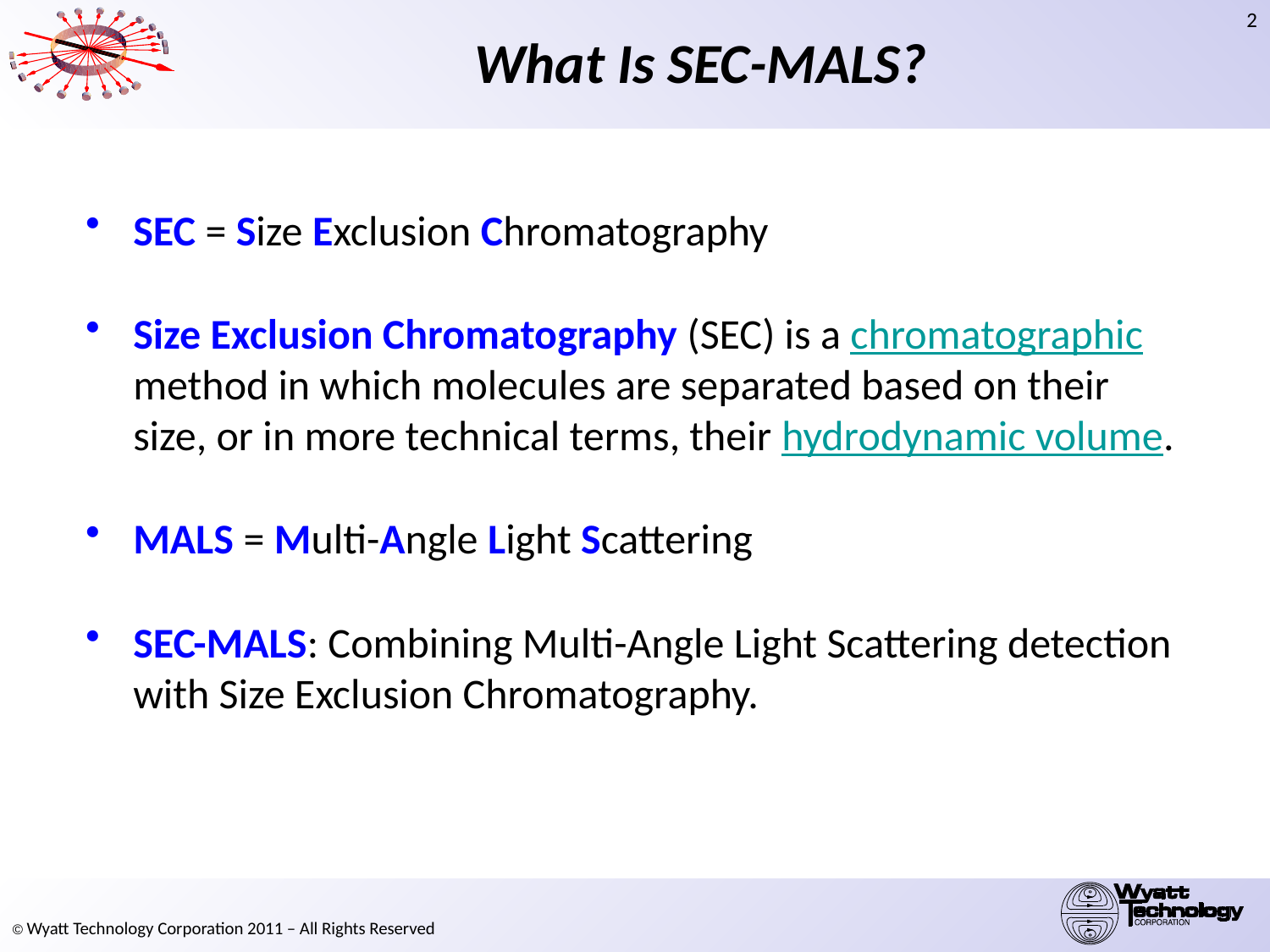

# What Is SEC-MALS?
SEC = Size Exclusion Chromatography
Size Exclusion Chromatography (SEC) is a chromatographic method in which molecules are separated based on their size, or in more technical terms, their hydrodynamic volume.
MALS = Multi-Angle Light Scattering
SEC-MALS: Combining Multi-Angle Light Scattering detection with Size Exclusion Chromatography.